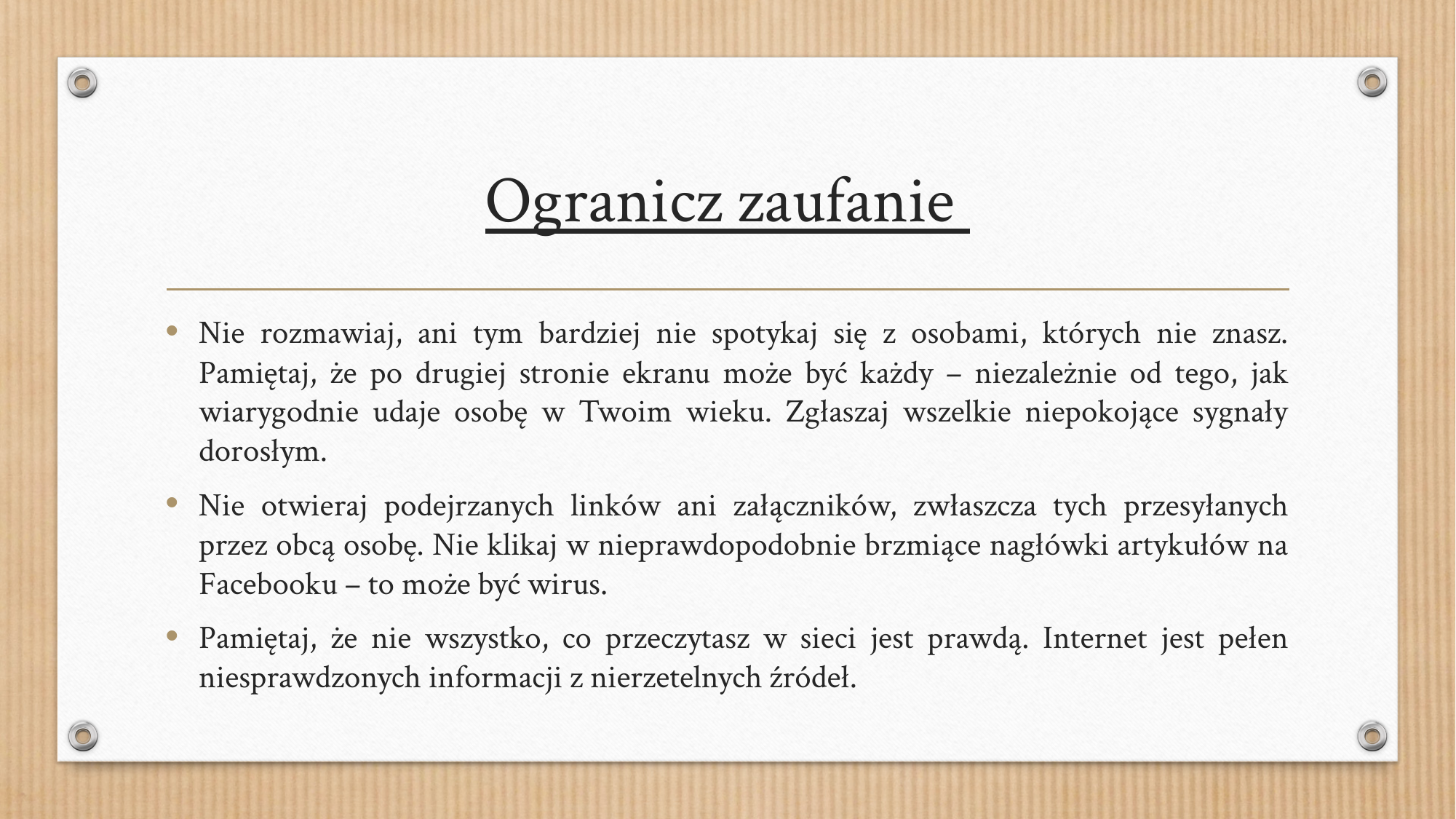

# Ogranicz zaufanie
Nie rozmawiaj, ani tym bardziej nie spotykaj się z osobami, których nie znasz. Pamiętaj, że po drugiej stronie ekranu może być każdy – niezależnie od tego, jak wiarygodnie udaje osobę w Twoim wieku. Zgłaszaj wszelkie niepokojące sygnały dorosłym.
Nie otwieraj podejrzanych linków ani załączników, zwłaszcza tych przesyłanych przez obcą osobę. Nie klikaj w nieprawdopodobnie brzmiące nagłówki artykułów na Facebooku – to może być wirus.
Pamiętaj, że nie wszystko, co przeczytasz w sieci jest prawdą. Internet jest pełen niesprawdzonych informacji z nierzetelnych źródeł.